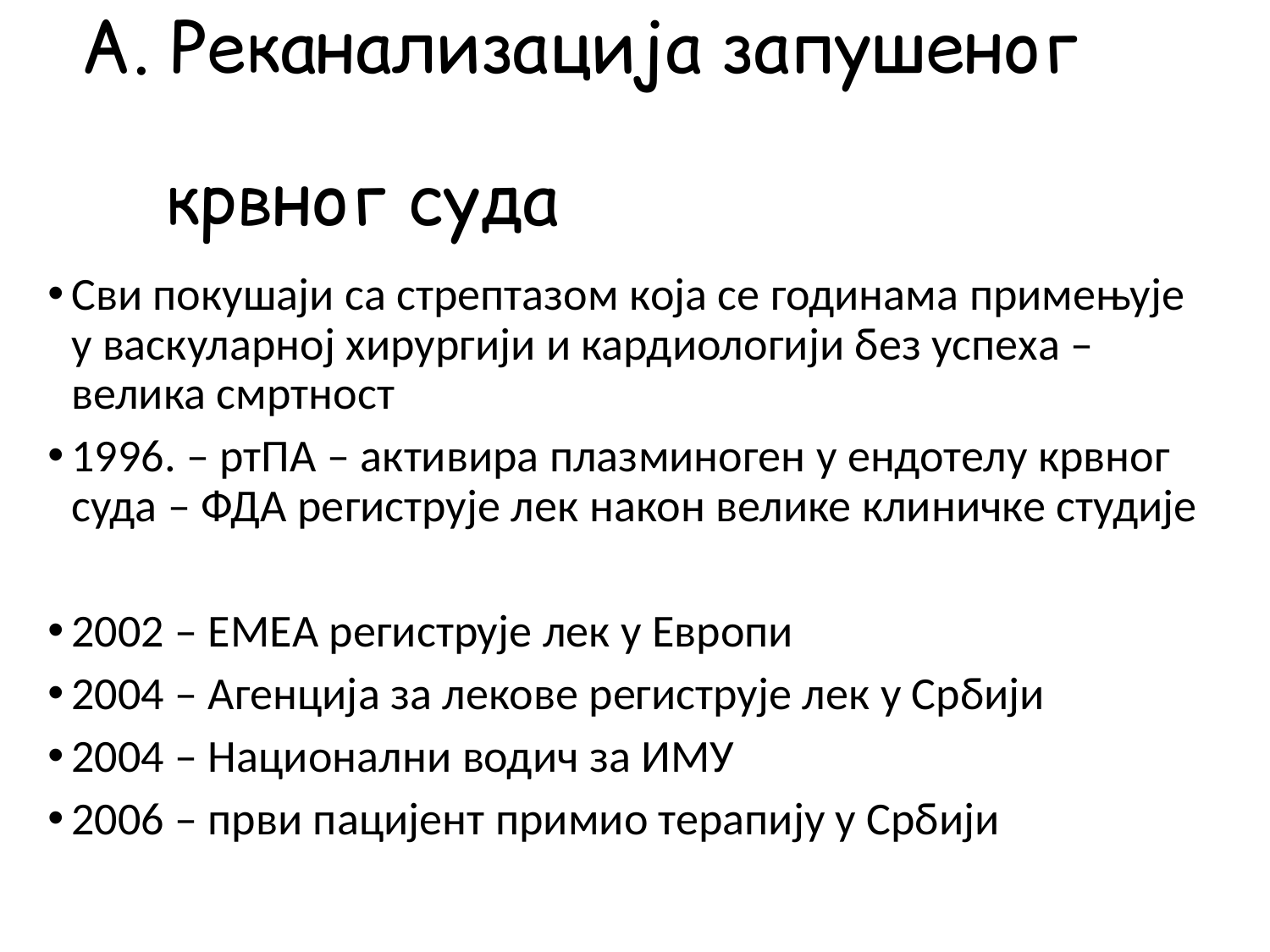

# А. Реканализација запушеног крвног суда
Сви покушаји са стрептазом која се годинама примењује у васкуларној хирургији и кардиологији без успеха – велика смртност
1996. – ртПА – активира плазминоген у ендотелу крвног суда – ФДА региструје лек након велике клиничке студије

2002 – ЕМЕА региструје лек у Европи
2004 – Агенција за лекове региструје лек у Србији
2004 – Национални водич за ИМУ
2006 – први пацијент примио терапију у Србији